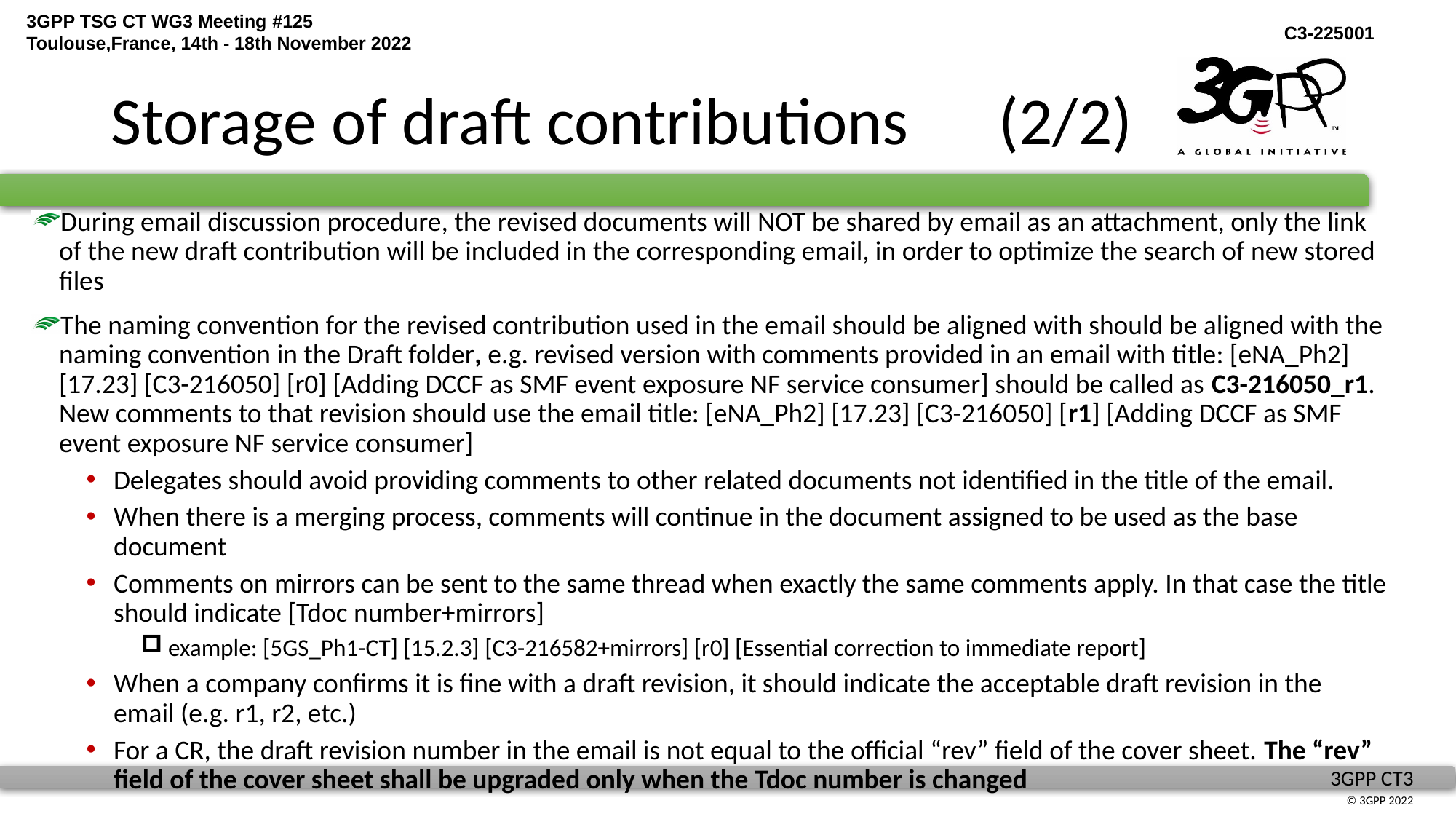

# Storage of draft contributions      (2/2)
During email discussion procedure, the revised documents will NOT be shared by email as an attachment, only the link of the new draft contribution will be included in the corresponding email, in order to optimize the search of new stored files
The naming convention for the revised contribution used in the email should be aligned with should be aligned with the naming convention in the Draft folder, e.g. revised version with comments provided in an email with title: [eNA_Ph2] [17.23] [C3-216050] [r0] [Adding DCCF as SMF event exposure NF service consumer] should be called as C3-216050_r1. New comments to that revision should use the email title: [eNA_Ph2] [17.23] [C3-216050] [r1] [Adding DCCF as SMF event exposure NF service consumer]
Delegates should avoid providing comments to other related documents not identified in the title of the email.
When there is a merging process, comments will continue in the document assigned to be used as the base document
Comments on mirrors can be sent to the same thread when exactly the same comments apply. In that case the title should indicate [Tdoc number+mirrors]
example: [5GS_Ph1-CT] [15.2.3] [C3-216582+mirrors] [r0] [Essential correction to immediate report]
When a company confirms it is fine with a draft revision, it should indicate the acceptable draft revision in the email (e.g. r1, r2, etc.)
For a CR, the draft revision number in the email is not equal to the official “rev” field of the cover sheet. The “rev” field of the cover sheet shall be upgraded only when the Tdoc number is changed